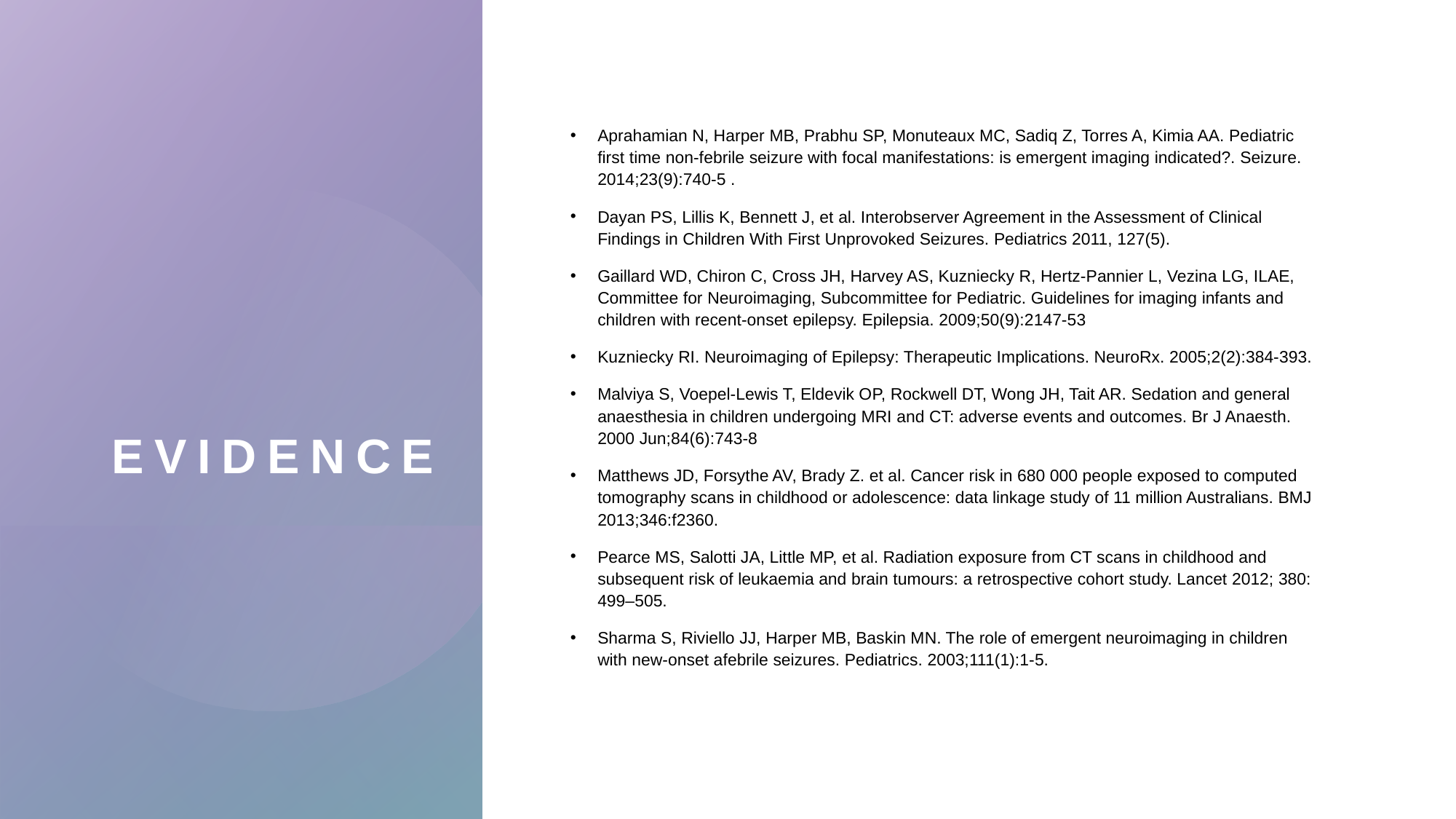

# evidence
Aprahamian N, Harper MB, Prabhu SP, Monuteaux MC, Sadiq Z, Torres A, Kimia AA. Pediatric first time non-febrile seizure with focal manifestations: is emergent imaging indicated?. Seizure. 2014;23(9):740-5 .
Dayan PS, Lillis K, Bennett J, et al. Interobserver Agreement in the Assessment of Clinical Findings in Children With First Unprovoked Seizures. Pediatrics 2011, 127(5).
Gaillard WD, Chiron C, Cross JH, Harvey AS, Kuzniecky R, Hertz-Pannier L, Vezina LG, ILAE, Committee for Neuroimaging, Subcommittee for Pediatric. Guidelines for imaging infants and children with recent-onset epilepsy. Epilepsia. 2009;50(9):2147-53
Kuzniecky RI. Neuroimaging of Epilepsy: Therapeutic Implications. NeuroRx. 2005;2(2):384-393.
Malviya S, Voepel-Lewis T, Eldevik OP, Rockwell DT, Wong JH, Tait AR. Sedation and general anaesthesia in children undergoing MRI and CT: adverse events and outcomes. Br J Anaesth. 2000 Jun;84(6):743-8
Matthews JD, Forsythe AV, Brady Z. et al. Cancer risk in 680 000 people exposed to computed tomography scans in childhood or adolescence: data linkage study of 11 million Australians. BMJ 2013;346:f2360.
Pearce MS, Salotti JA, Little MP, et al. Radiation exposure from CT scans in childhood and subsequent risk of leukaemia and brain tumours: a retrospective cohort study. Lancet 2012; 380: 499–505.
Sharma S, Riviello JJ, Harper MB, Baskin MN. The role of emergent neuroimaging in children with new-onset afebrile seizures. Pediatrics. 2003;111(1):1-5.